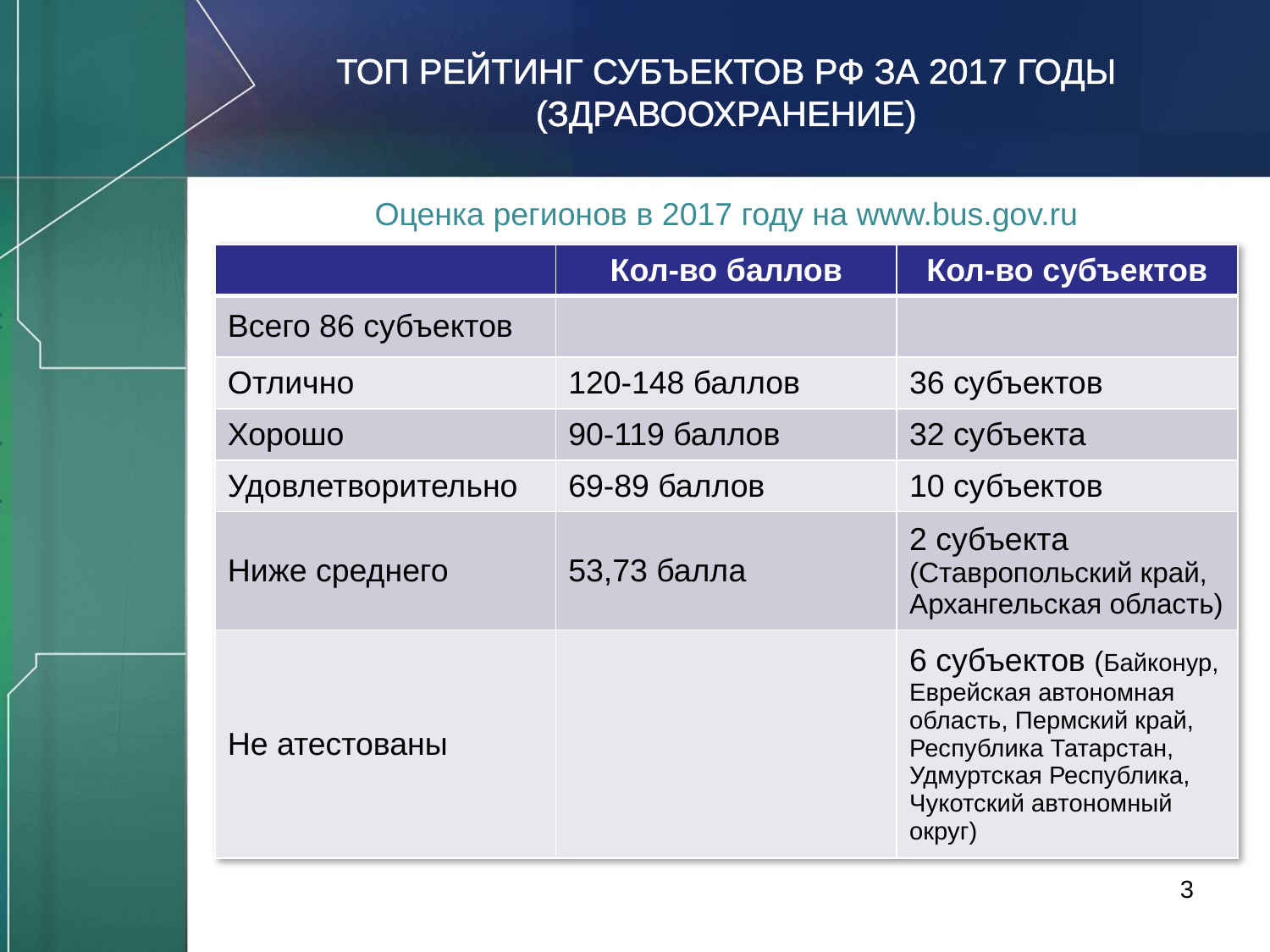

ТОП РЕЙТИНГ СУБЪЕКТОВ РФ ЗА 2017 ГОДЫ
(ЗДРАВООХРАНЕНИЕ)
Оценка регионов в 2017 году на www.bus.gov.ru
|  | Кол-во баллов | Кол-во субъектов |
| --- | --- | --- |
| Всего 86 субъектов |  |  |
| Отлично | 120-148 баллов | 36 субъектов |
| Хорошо | 90-119 баллов | 32 субъекта |
| Удовлетворительно | 69-89 баллов | 10 субъектов |
| Ниже среднего | 53,73 балла | 2 субъекта (Ставропольский край, Архангельская область) |
| Не атестованы |  | 6 субъектов (Байконур, Еврейская автономная область, Пермский край, Республика Татарстан, Удмуртская Республика, Чукотский автономный округ) |
3